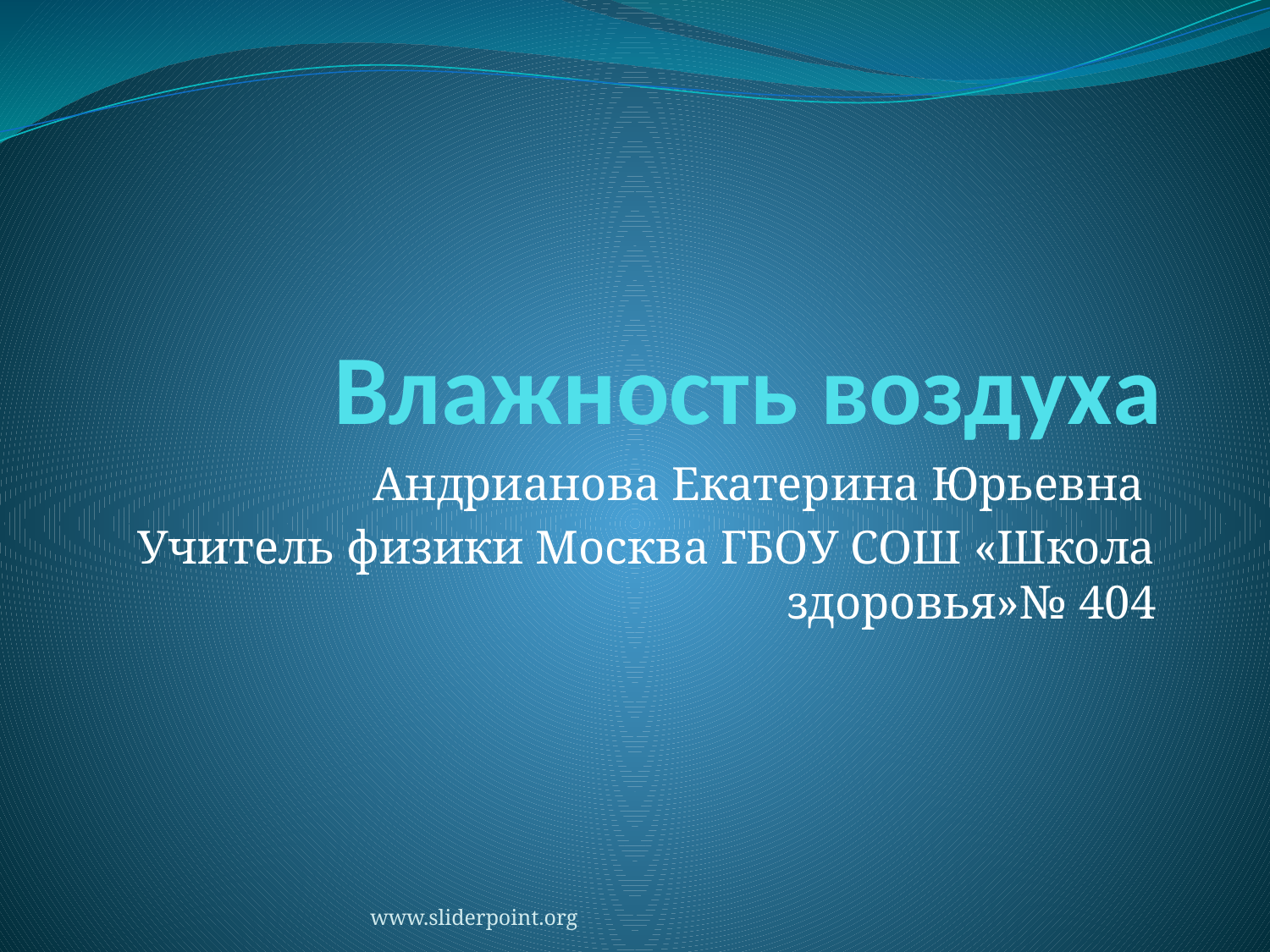

# Влажность воздуха
Андрианова Екатерина Юрьевна
Учитель физики Москва ГБОУ СОШ «Школа здоровья»№ 404
www.sliderpoint.org